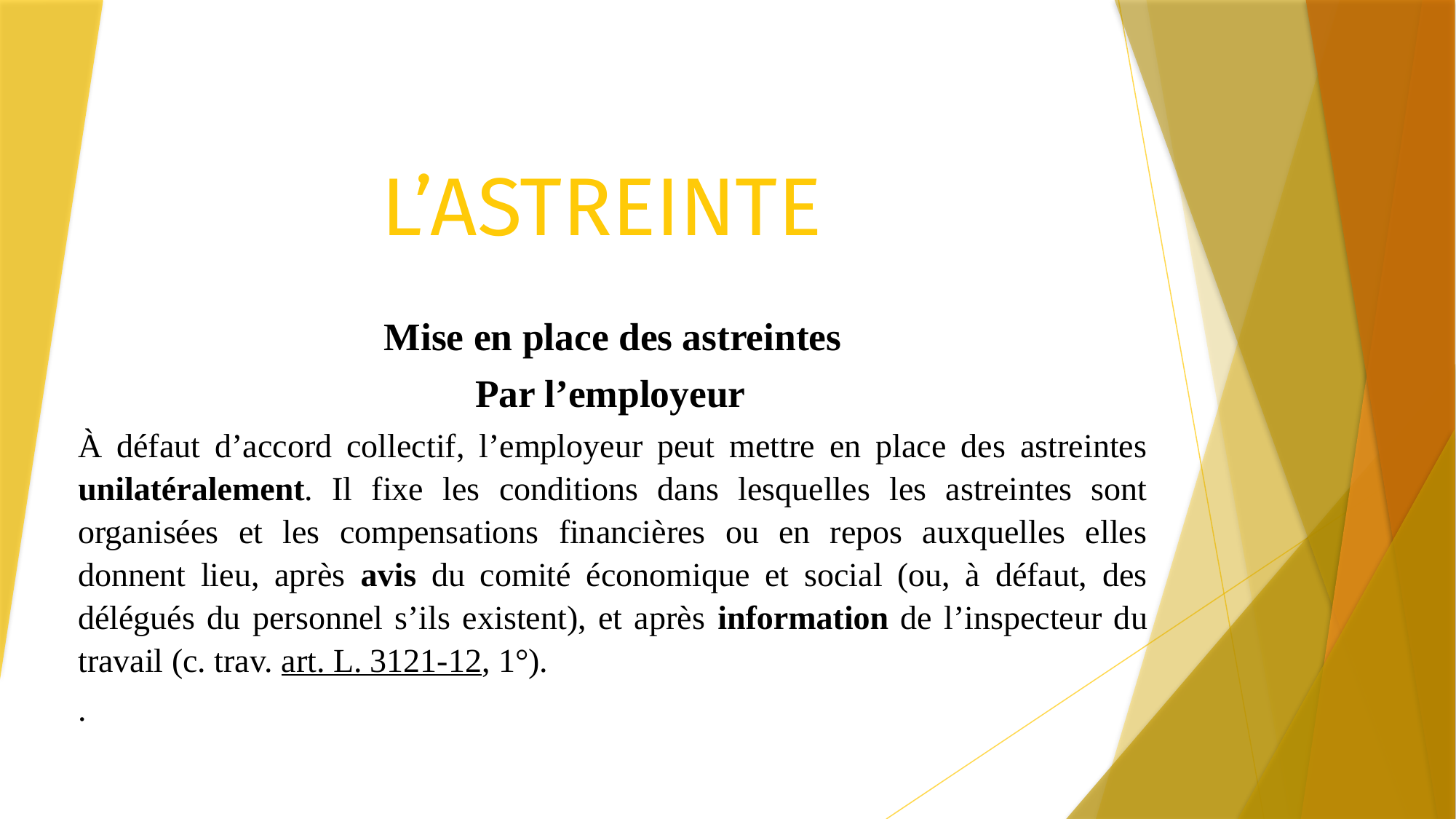

# L’ASTREINTE

Mise en place des astreintes
Par l’employeur
À défaut d’accord collectif, l’employeur peut mettre en place des astreintes unilatéralement. Il fixe les conditions dans lesquelles les astreintes sont organisées et les compensations financières ou en repos auxquelles elles donnent lieu, après avis du comité économique et social (ou, à défaut, des délégués du personnel s’ils existent), et après information de l’inspecteur du travail (c. trav. art. L. 3121-12, 1°).
.